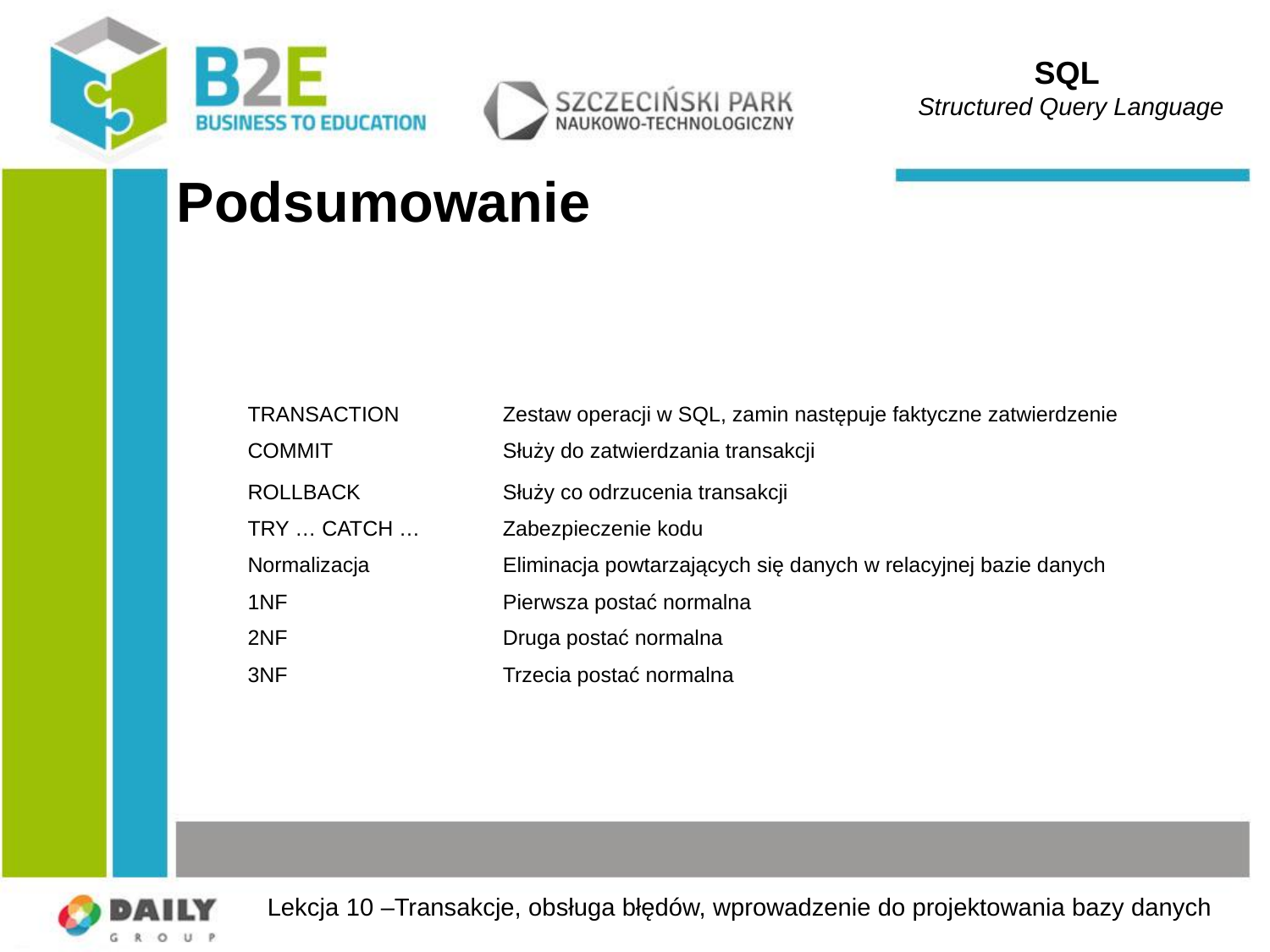

SQL
Structured Query Language
# Podsumowanie

| TRANSACTION | Zestaw operacji w SQL, zamin następuje faktyczne zatwierdzenie |
| --- | --- |
| COMMIT | Służy do zatwierdzania transakcji |
| ROLLBACK | Służy co odrzucenia transakcji |
| TRY … CATCH … | Zabezpieczenie kodu |
| Normalizacja | Eliminacja powtarzających się danych w relacyjnej bazie danych |
| 1NF | Pierwsza postać normalna |
| 2NF | Druga postać normalna |
| 3NF | Trzecia postać normalna |
Lekcja 10 –Transakcje, obsługa błędów, wprowadzenie do projektowania bazy danych